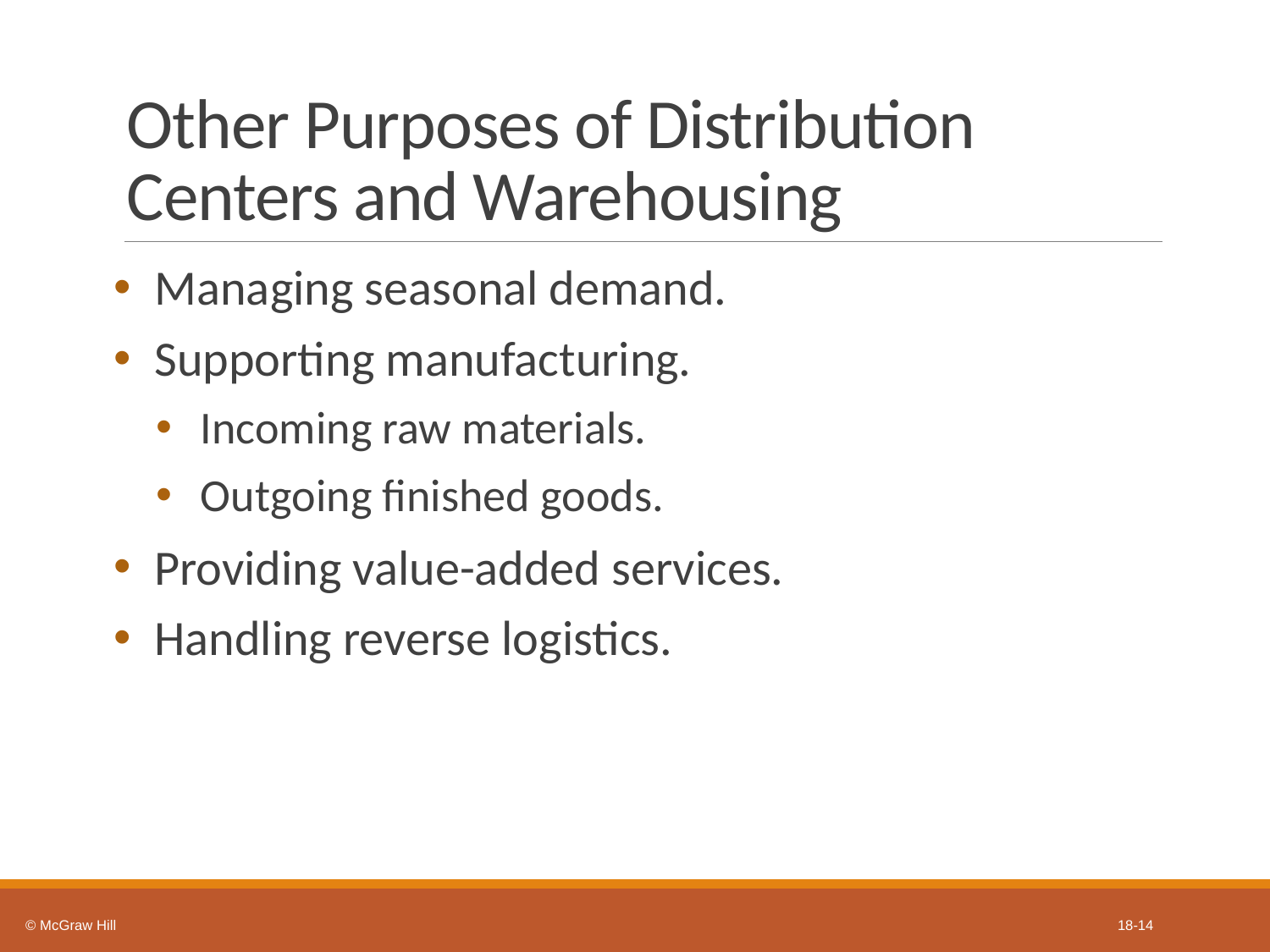

# Other Purposes of Distribution Centers and Warehousing
Managing seasonal demand.
Supporting manufacturing.
Incoming raw materials.
Outgoing finished goods.
Providing value-added services.
Handling reverse logistics.